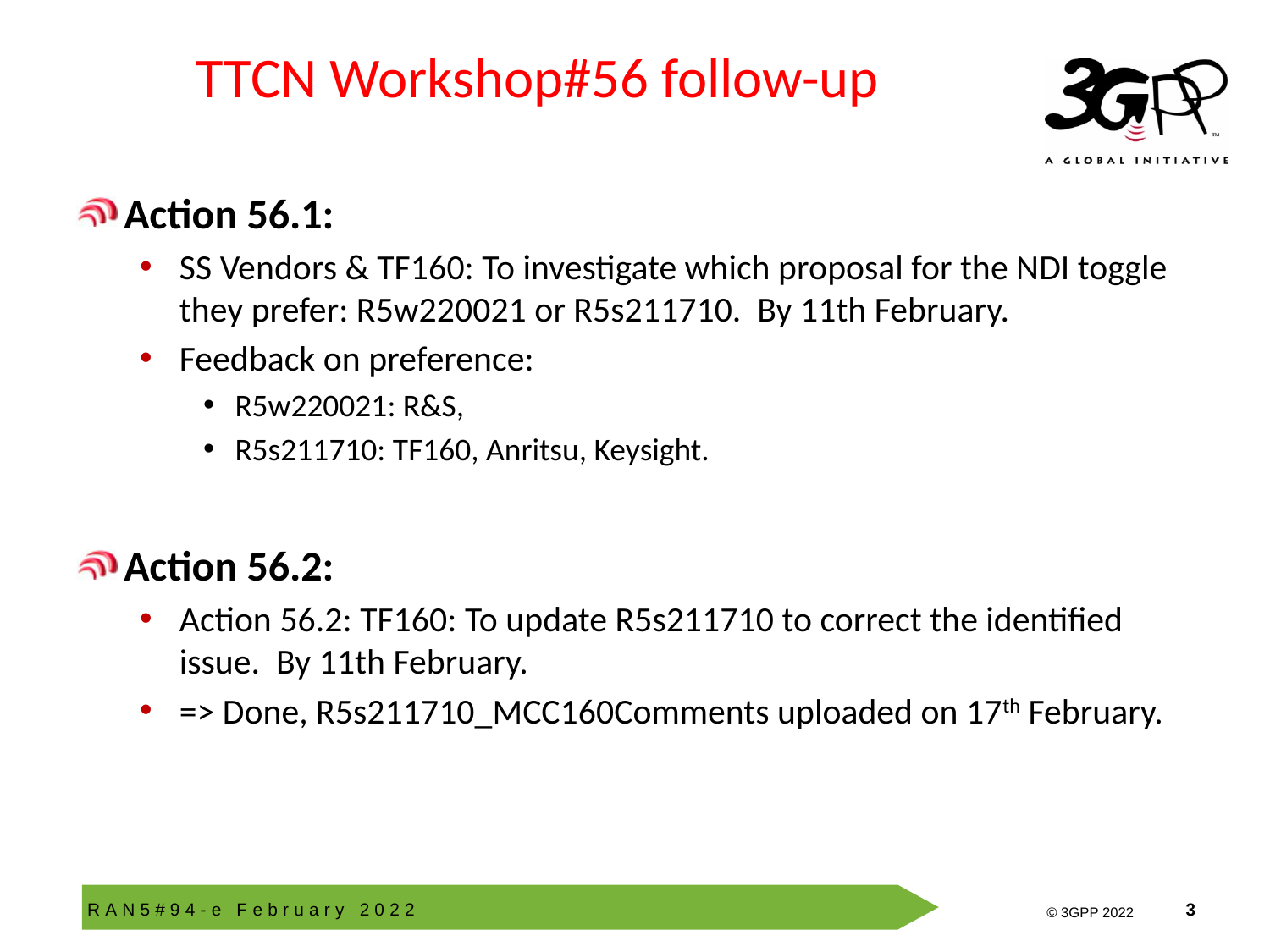

# TTCN Workshop#56 follow-up
Action 56.1:
SS Vendors & TF160: To investigate which proposal for the NDI toggle they prefer: R5w220021 or R5s211710.  By 11th February.
Feedback on preference:
R5w220021: R&S,
R5s211710: TF160, Anritsu, Keysight.

Action 56.2:
Action 56.2: TF160: To update R5s211710 to correct the identified issue.  By 11th February.
=> Done, R5s211710_MCC160Comments uploaded on 17th February.